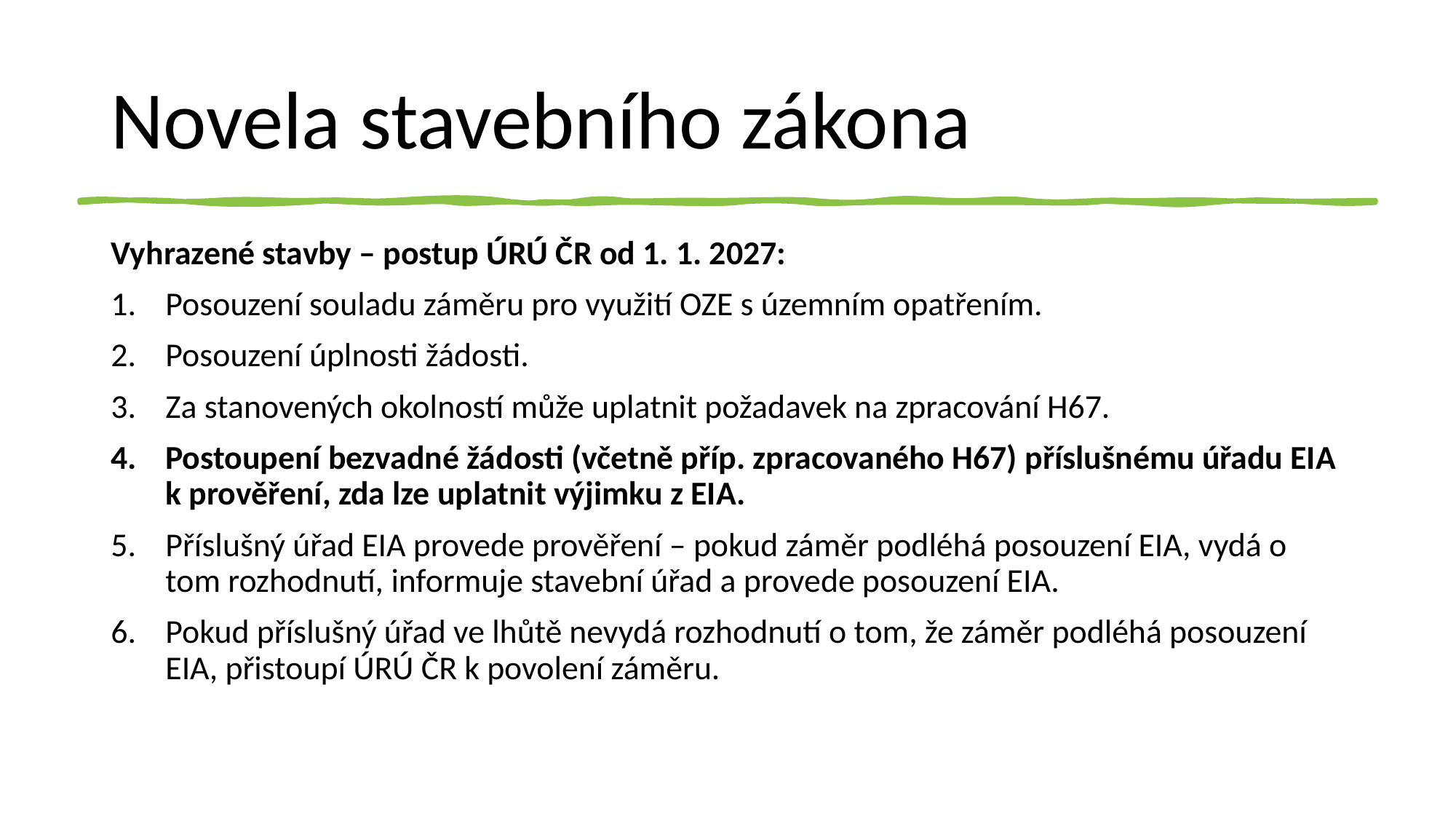

# Novela stavebního zákona

Vyhrazené stavby – postup ÚRÚ ČR od 1. 1. 2027:
Posouzení souladu záměru pro využití OZE s územním opatřením.
Posouzení úplnosti žádosti.
Za stanovených okolností může uplatnit požadavek na zpracování H67.
Postoupení bezvadné žádosti (včetně příp. zpracovaného H67) příslušnému úřadu EIA k prověření, zda lze uplatnit výjimku z EIA.
Příslušný úřad EIA provede prověření – pokud záměr podléhá posouzení EIA, vydá o tom rozhodnutí, informuje stavební úřad a provede posouzení EIA.
Pokud příslušný úřad ve lhůtě nevydá rozhodnutí o tom, že záměr podléhá posouzení EIA, přistoupí ÚRÚ ČR k povolení záměru.